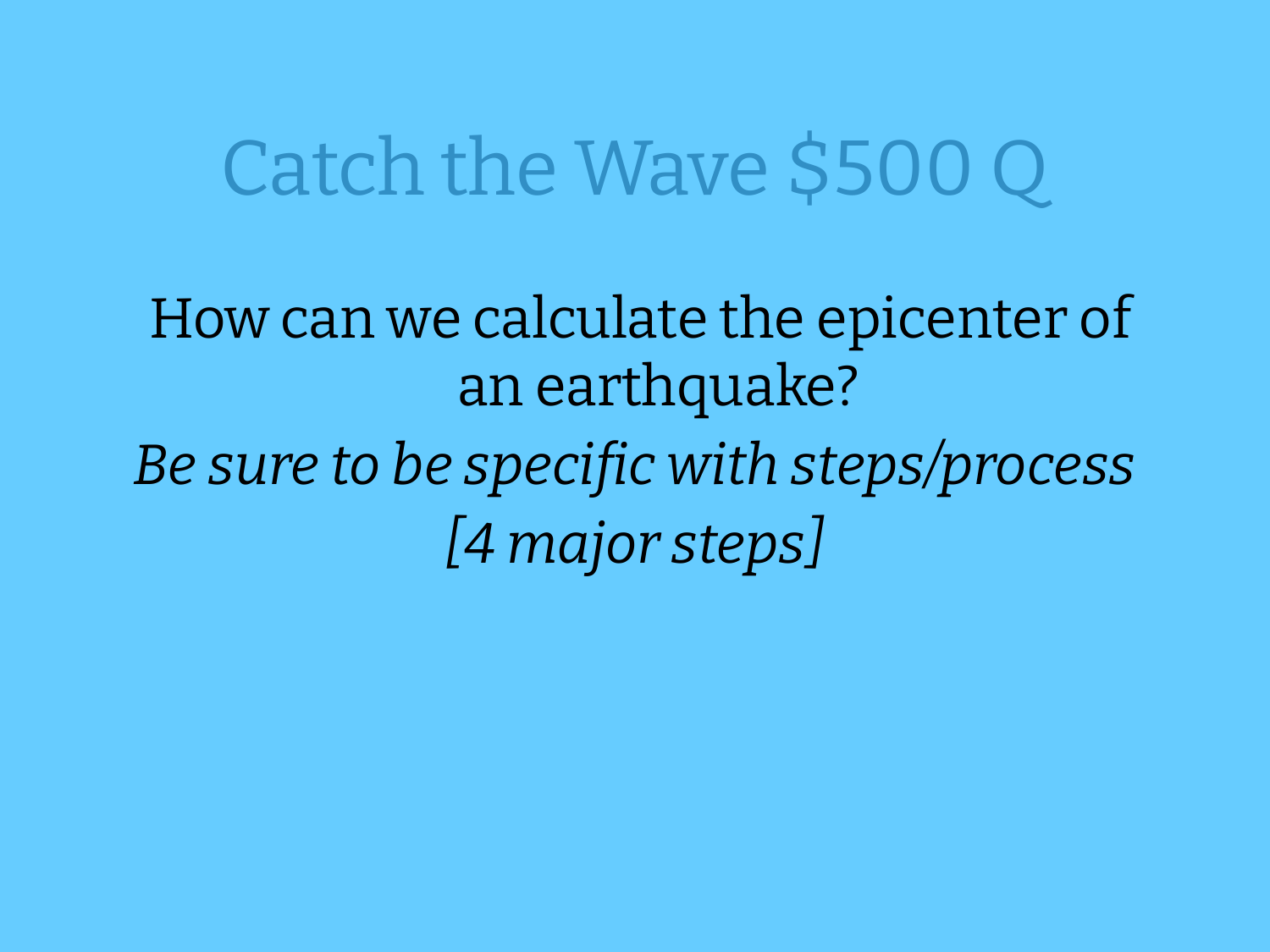

# Catch the Wave $500 Q
 How can we calculate the epicenter of an earthquake?
Be sure to be specific with steps/process
[4 major steps]